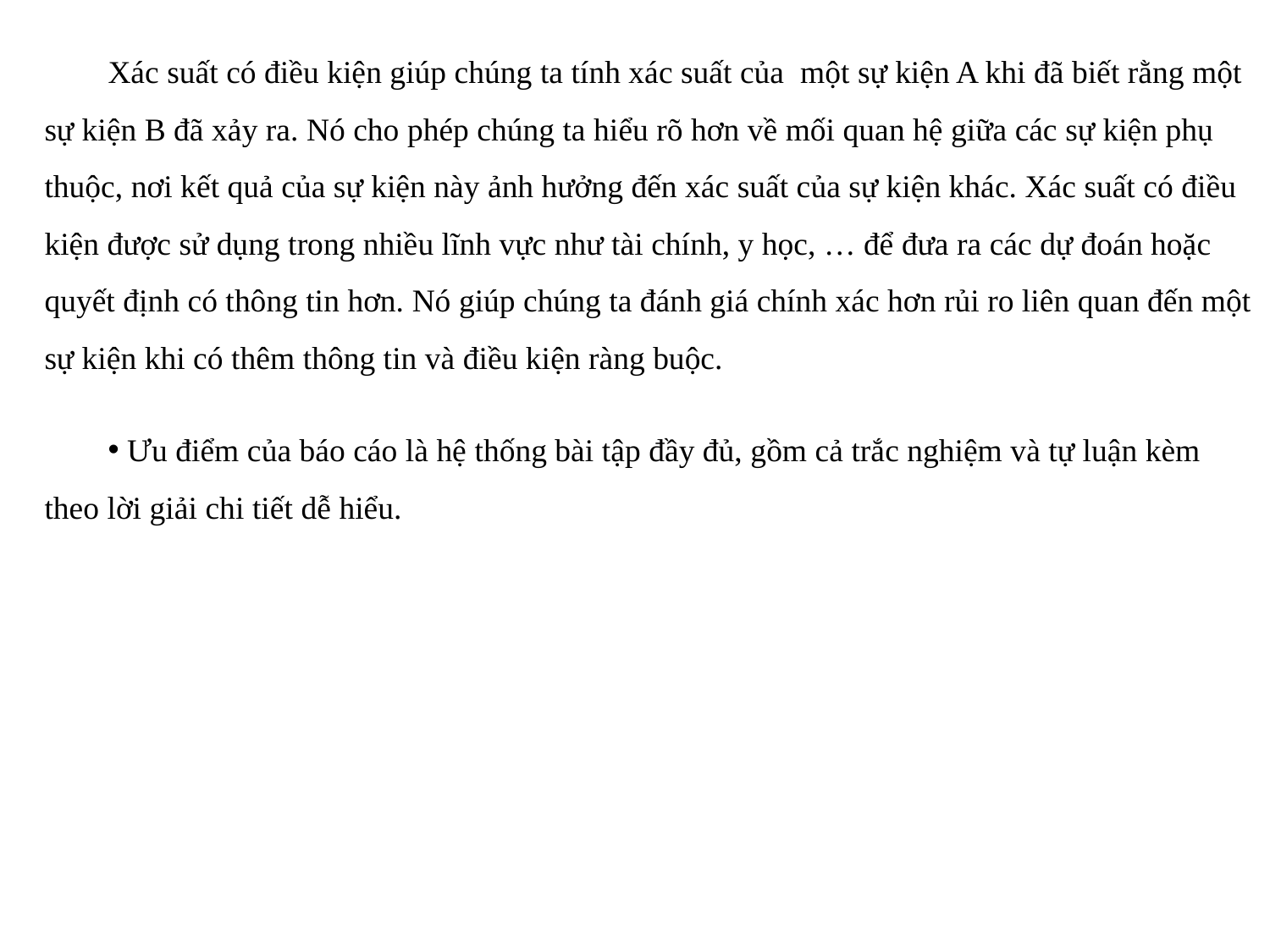

Xác suất có điều kiện giúp chúng ta tính xác suất của  một sự kiện A khi đã biết rằng một sự kiện B đã xảy ra. Nó cho phép chúng ta hiểu rõ hơn về mối quan hệ giữa các sự kiện phụ thuộc, nơi kết quả của sự kiện này ảnh hưởng đến xác suất của sự kiện khác. Xác suất có điều kiện được sử dụng trong nhiều lĩnh vực như tài chính, y học, … để đưa ra các dự đoán hoặc quyết định có thông tin hơn. Nó giúp chúng ta đánh giá chính xác hơn rủi ro liên quan đến một sự kiện khi có thêm thông tin và điều kiện ràng buộc.
 Ưu điểm của báo cáo là hệ thống bài tập đầy đủ, gồm cả trắc nghiệm và tự luận kèm theo lời giải chi tiết dễ hiểu.